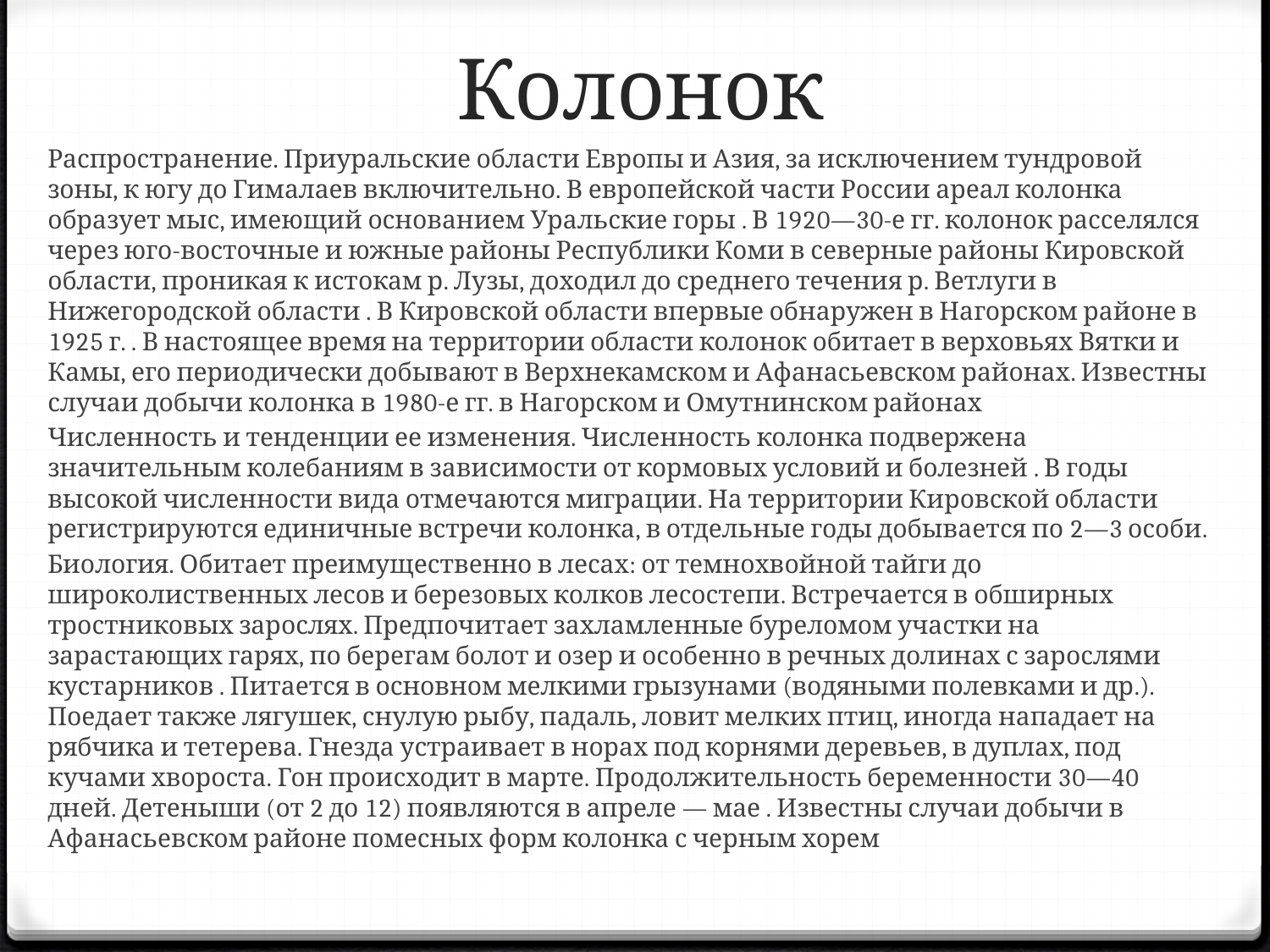

# Колонок
Распространение. Приуральские области Европы и Азия, за исключением тундровой зоны, к югу до Гималаев включительно. В европейской части России ареал колонка образует мыс, имеющий основанием Уральские горы . В 1920—30-е гг. колонок расселялся через юго-восточные и южные районы Республики Коми в северные районы Кировской области, проникая к истокам р. Лузы, доходил до среднего течения р. Ветлуги в Нижегородской области . В Кировской области впервые обнаружен в Нагорском районе в 1925 г. . В настоящее время на территории области колонок обитает в верховьях Вятки и Камы, его периодически добывают в Верхнекамском и Афанасьевском районах. Известны случаи добычи колонка в 1980-е гг. в Нагорском и Омутнинском районах
Численность и тенденции ее изменения. Численность колонка подвержена значительным колебаниям в зависимости от кормовых условий и болезней . В годы высокой численности вида отмечаются миграции. На территории Кировской области регистрируются единичные встречи колонка, в отдельные годы добывается по 2—3 особи.
Биология. Обитает преимущественно в лесах: от темнохвойной тайги до широколиственных лесов и березовых колков лесостепи. Встречается в обширных тростниковых зарослях. Предпочитает захламленные буреломом участки на зарастающих гарях, по берегам болот и озер и особенно в речных долинах с зарослями кустарников . Питается в основном мелкими грызунами (водяными полевками и др.). Поедает также лягушек, снулую рыбу, падаль, ловит мелких птиц, иногда нападает на рябчика и тетерева. Гнезда устраивает в норах под корнями деревьев, в дуплах, под кучами хвороста. Гон происходит в марте. Продолжительность беременности 30—40 дней. Детеныши (от 2 до 12) появляются в апреле — мае . Известны случаи добычи в Афанасьевском районе помесных форм колонка с черным хорем